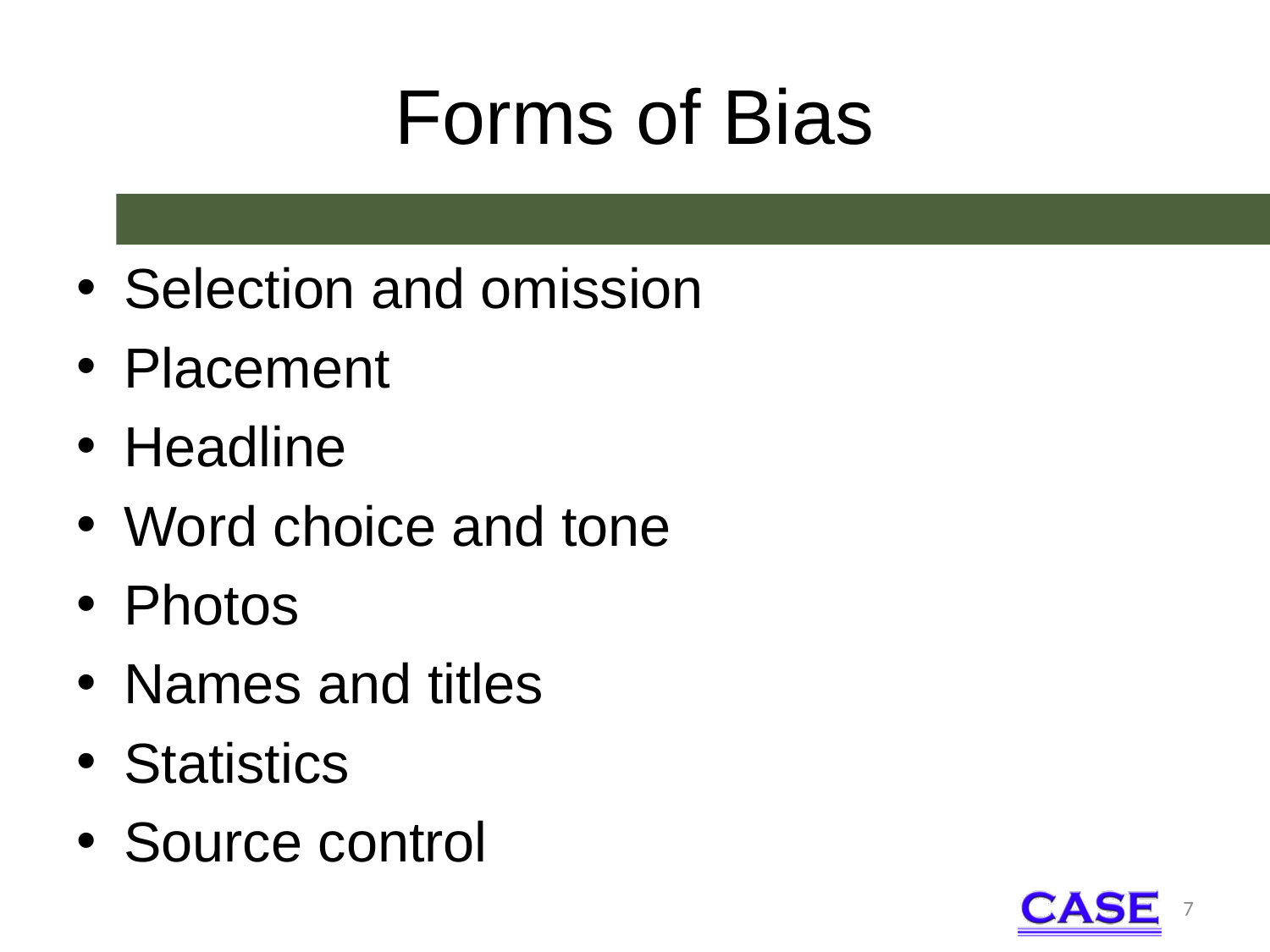

# Forms of Bias
Selection and omission
Placement
Headline
Word choice and tone
Photos
Names and titles
Statistics
Source control

7